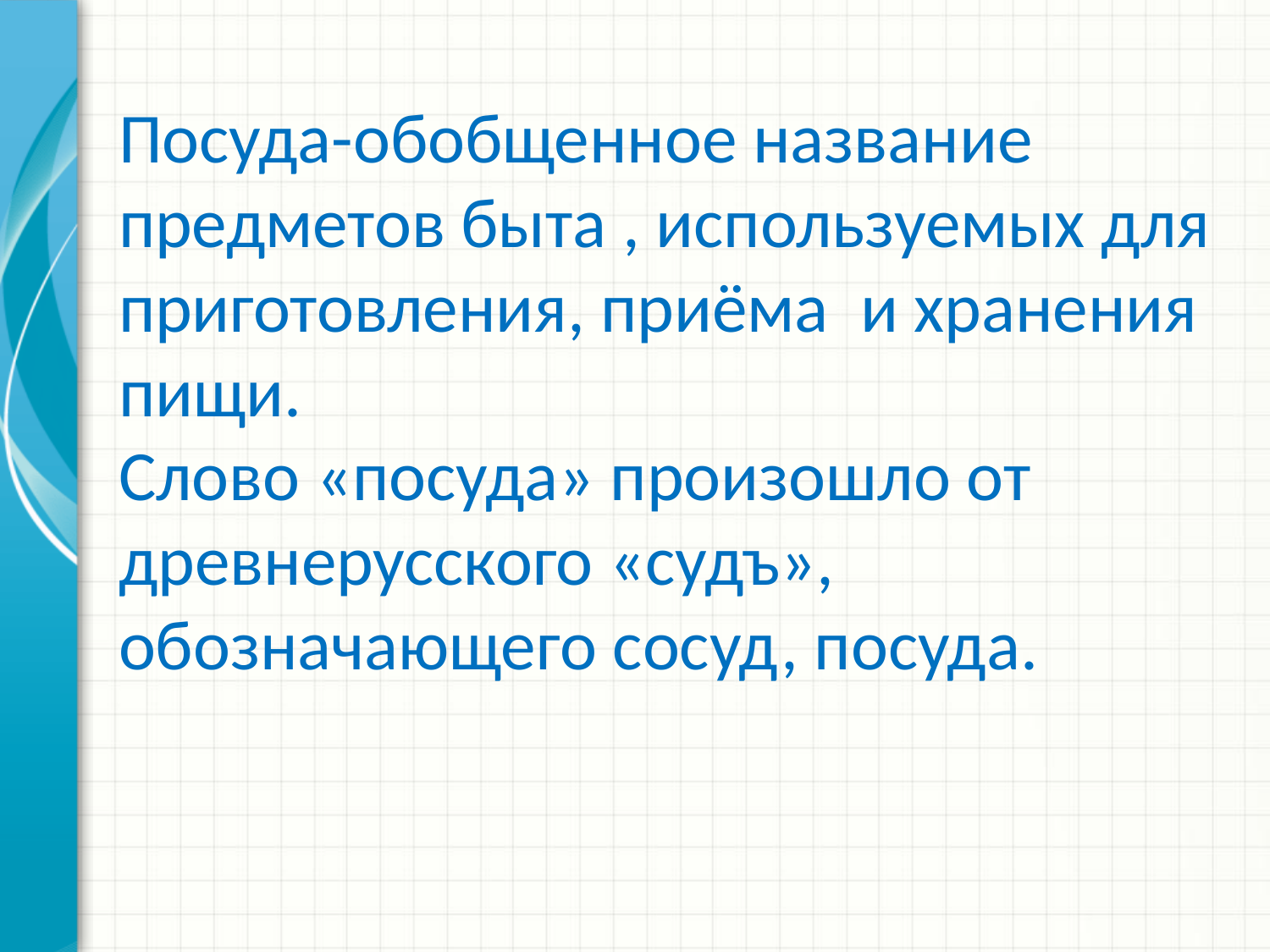

# Посуда-обобщенное название предметов быта , используемых для приготовления, приёма  и хранения пищи. Слово «посуда» произошло от древнерусского «судъ», обозначающего сосуд, посуда.